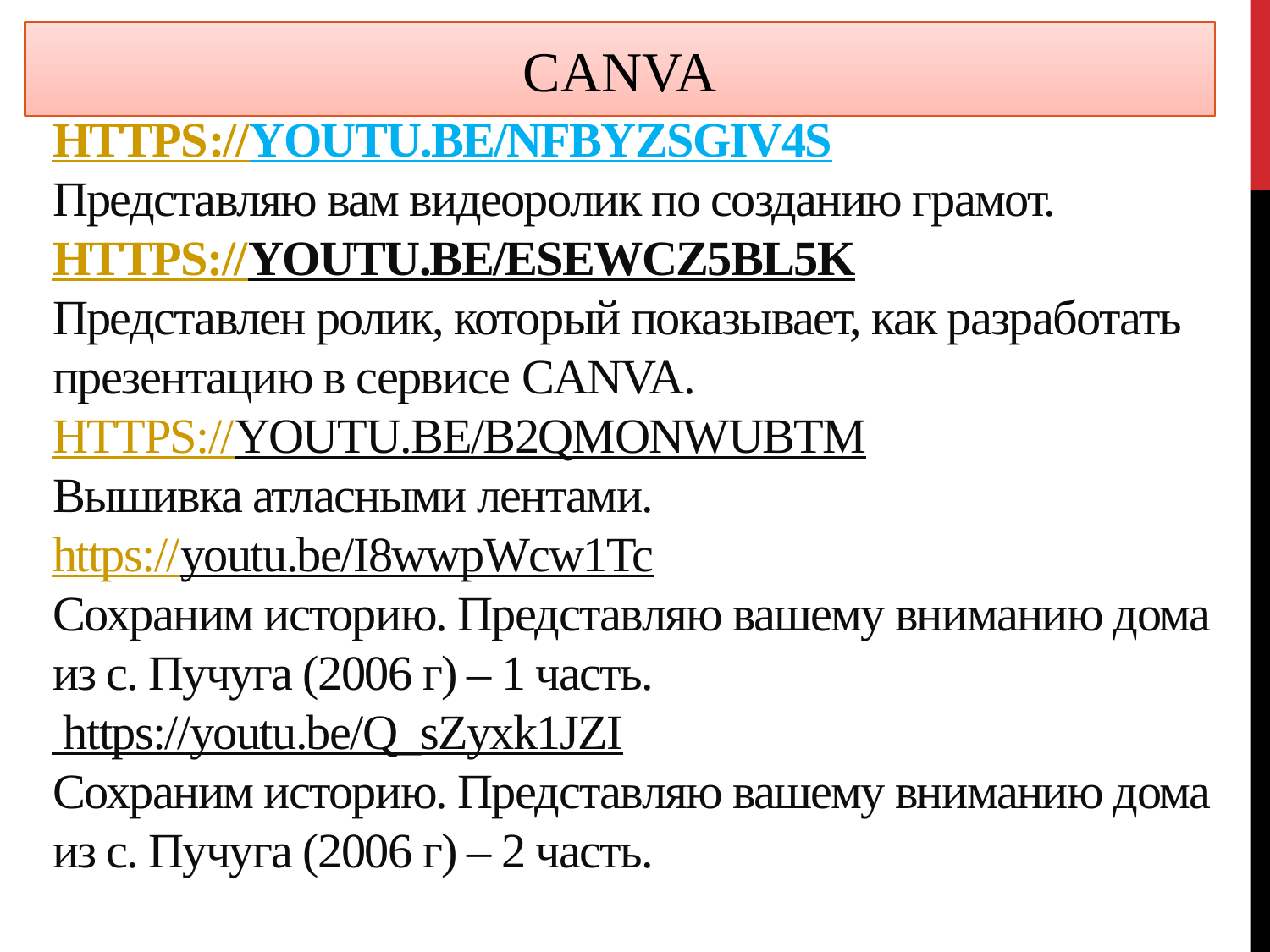

CANVA
# https://youtu.be/nfBYzSGiv4s Представляю вам видеоролик по созданию грамот. https://youtu.be/esewcz5bl5k Представлен ролик, который показывает, как разработать презентацию в сервисе CANVA. https://youtu.be/b2QMonWuBTM Вышивка атласными лентами. https://youtu.be/I8wwpWcw1Tc Сохраним историю. Представляю вашему вниманию дома из с. Пучуга (2006 г) – 1 часть. https://youtu.be/Q_sZyxk1JZI Сохраним историю. Представляю вашему вниманию дома из с. Пучуга (2006 г) – 2 часть.